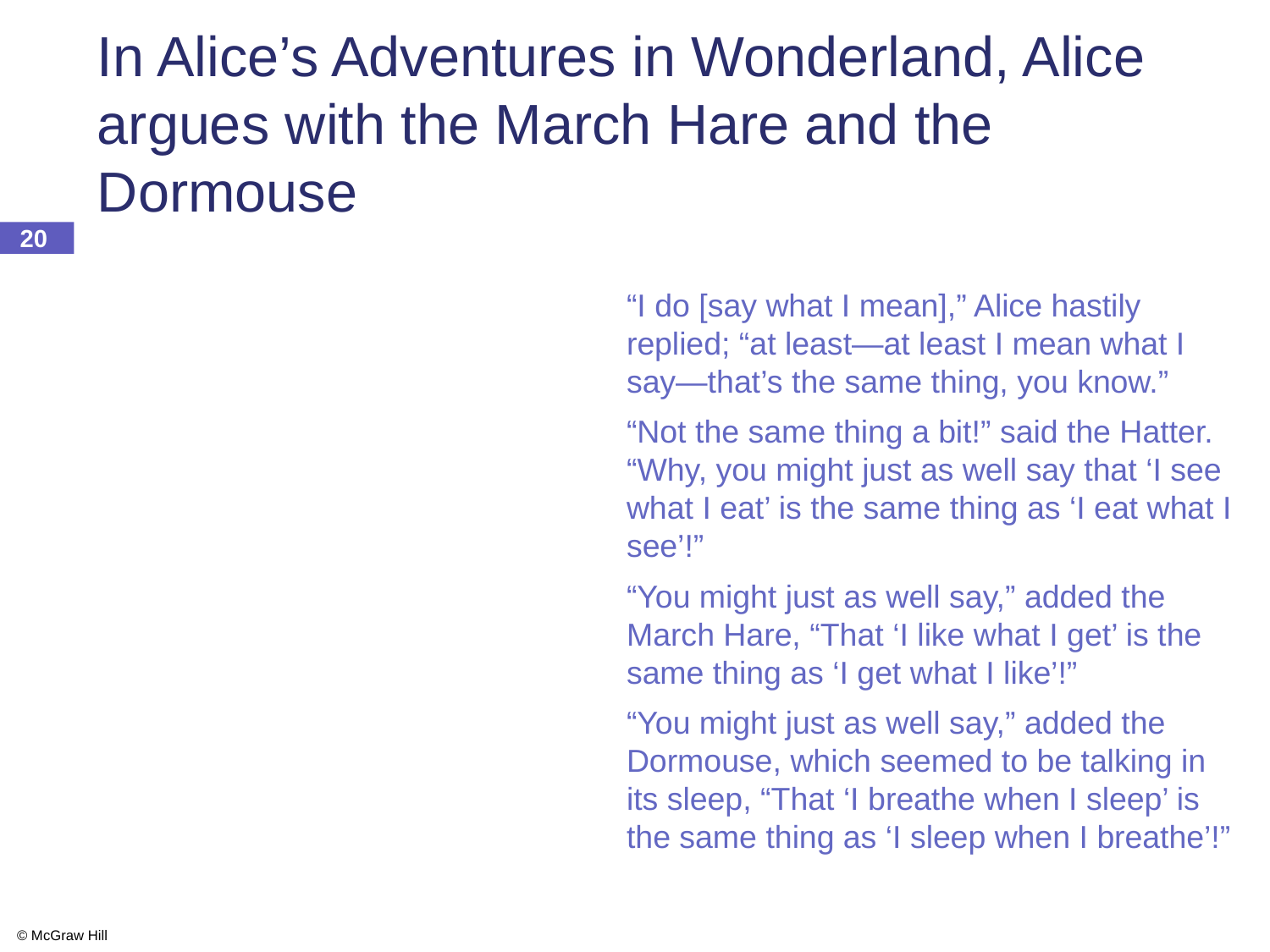

# In Alice’s Adventures in Wonderland, Alice argues with the March Hare and the Dormouse
“I do [say what I mean],” Alice hastily replied; “at least—at least I mean what I say—that’s the same thing, you know.”
“Not the same thing a bit!” said the Hatter. “Why, you might just as well say that ‘I see what I eat’ is the same thing as ‘I eat what I see’!”
“You might just as well say,” added the March Hare, “That ‘I like what I get’ is the same thing as ‘I get what I like’!”
“You might just as well say,” added the Dormouse, which seemed to be talking in its sleep, “That ‘I breathe when I sleep’ is the same thing as ‘I sleep when I breathe’!”